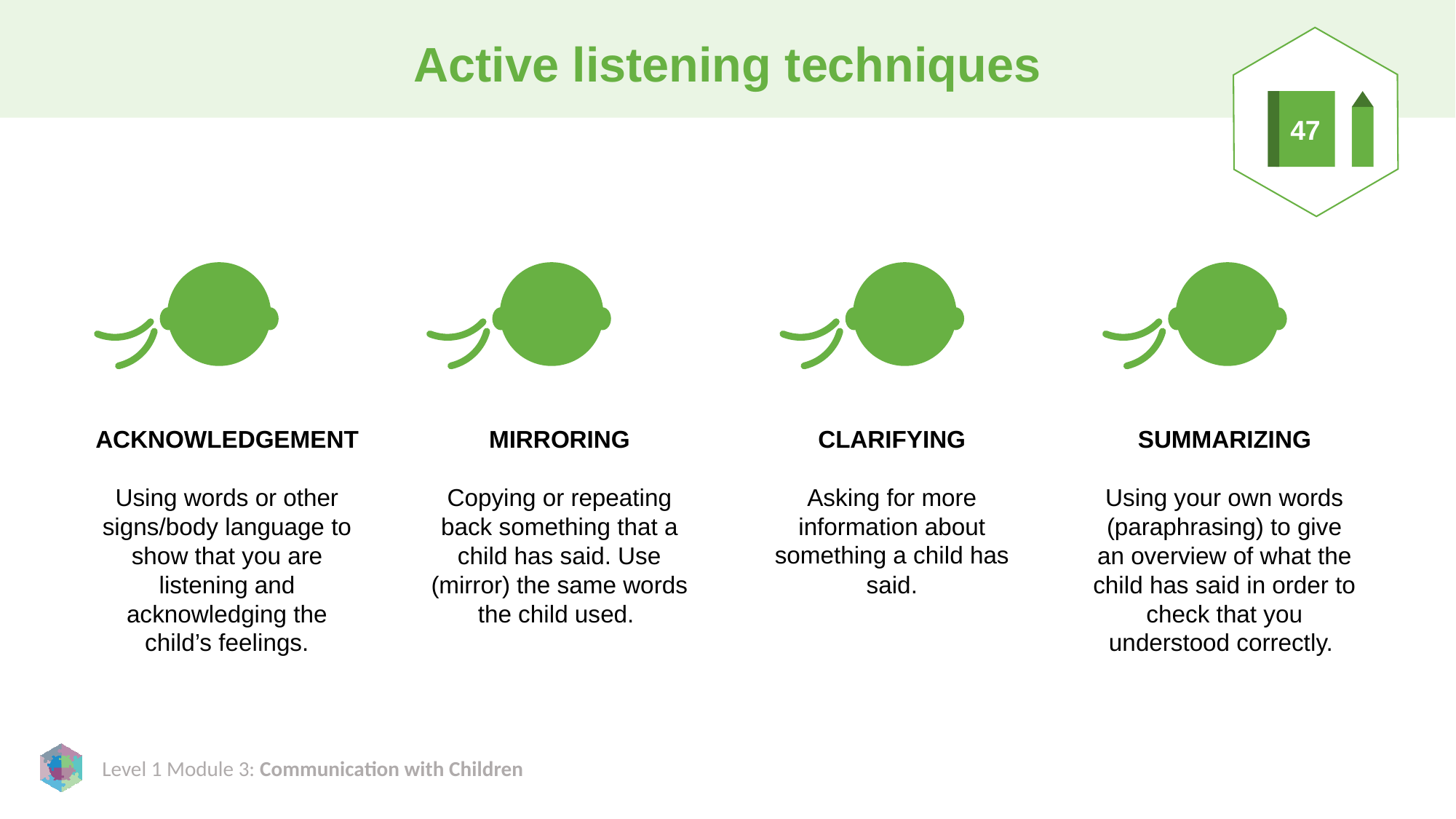

# Active listening techniques

47

ACKNOWLEDGEMENT

Using words or other signs/body language to show that you are listening and acknowledging the child’s feelings.
MIRRORING

Copying or repeating back something that a child has said. Use (mirror) the same words the child used.
CLARIFYING

Asking for more information about something a child has said.
SUMMARIZING

Using your own words (paraphrasing) to give an overview of what the child has said in order to check that you understood correctly.